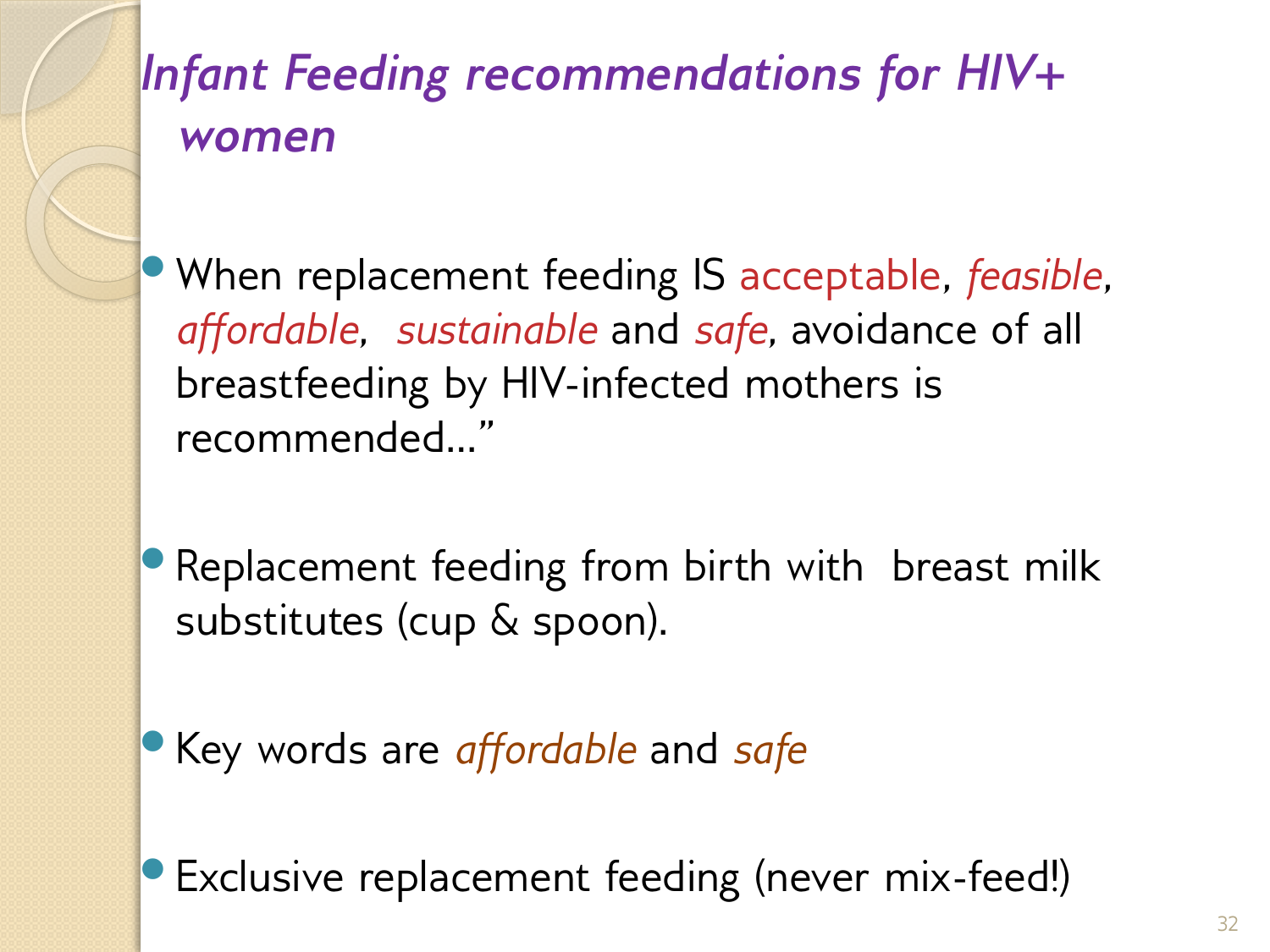

Infant Feeding recommendations for HIV+ women

When replacement feeding IS acceptable, feasible, affordable,  sustainable and safe, avoidance of all breastfeeding by HIV-infected mothers is recommended…”

Replacement feeding from birth with  breast milk substitutes (cup & spoon).

Key words are affordable and safe

Exclusive replacement feeding (never mix-feed!)
32